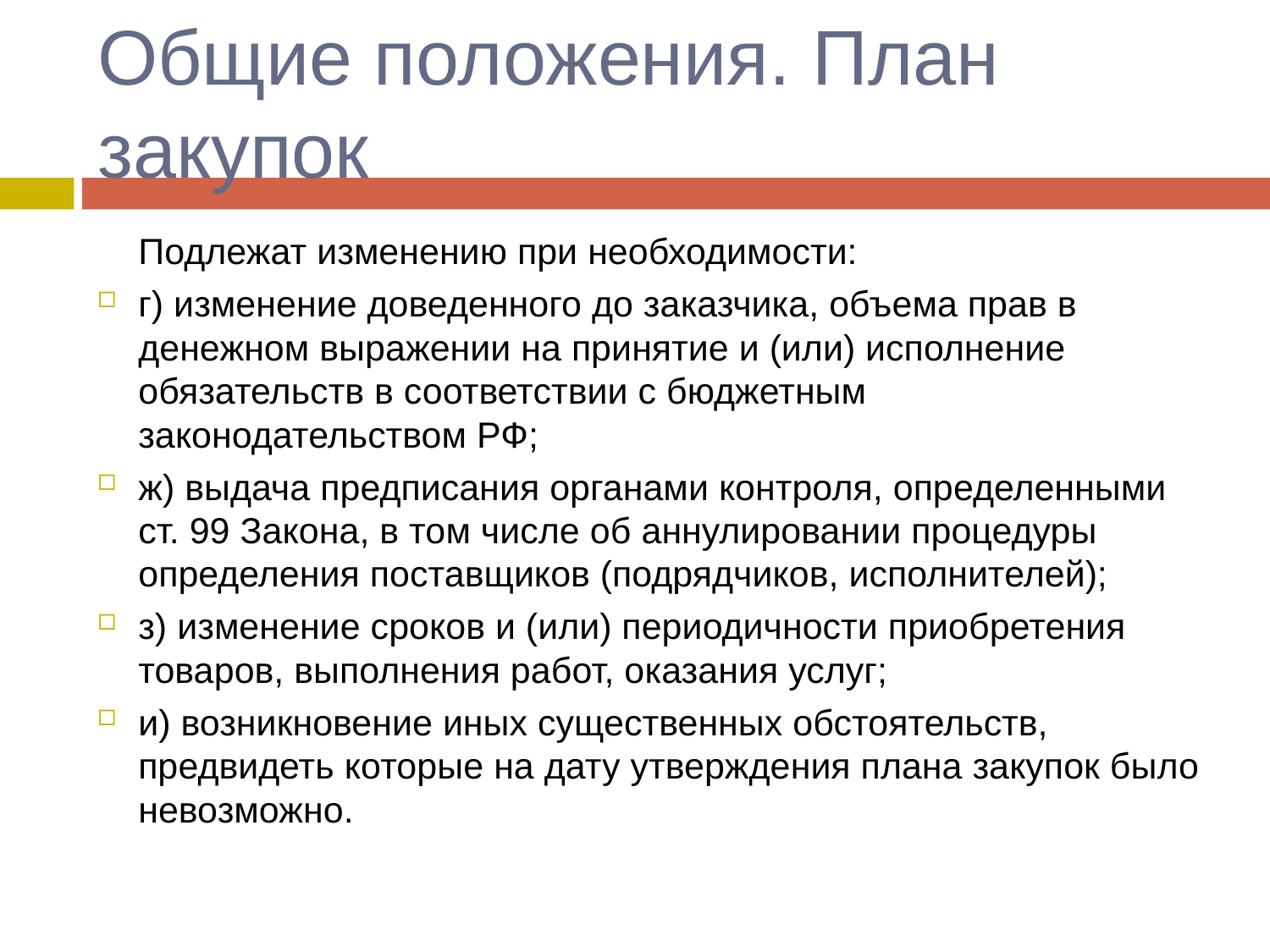

# Общие положения. План закупок
	Подлежат изменению при необходимости:
г) изменение доведенного до заказчика, объема прав в денежном выражении на принятие и (или) исполнение обязательств в соответствии с бюджетным законодательством РФ;
ж) выдача предписания органами контроля, определенными ст. 99 Закона, в том числе об аннулировании процедуры определения поставщиков (подрядчиков, исполнителей);
з) изменение сроков и (или) периодичности приобретения товаров, выполнения работ, оказания услуг;
и) возникновение иных существенных обстоятельств, предвидеть которые на дату утверждения плана закупок было невозможно.